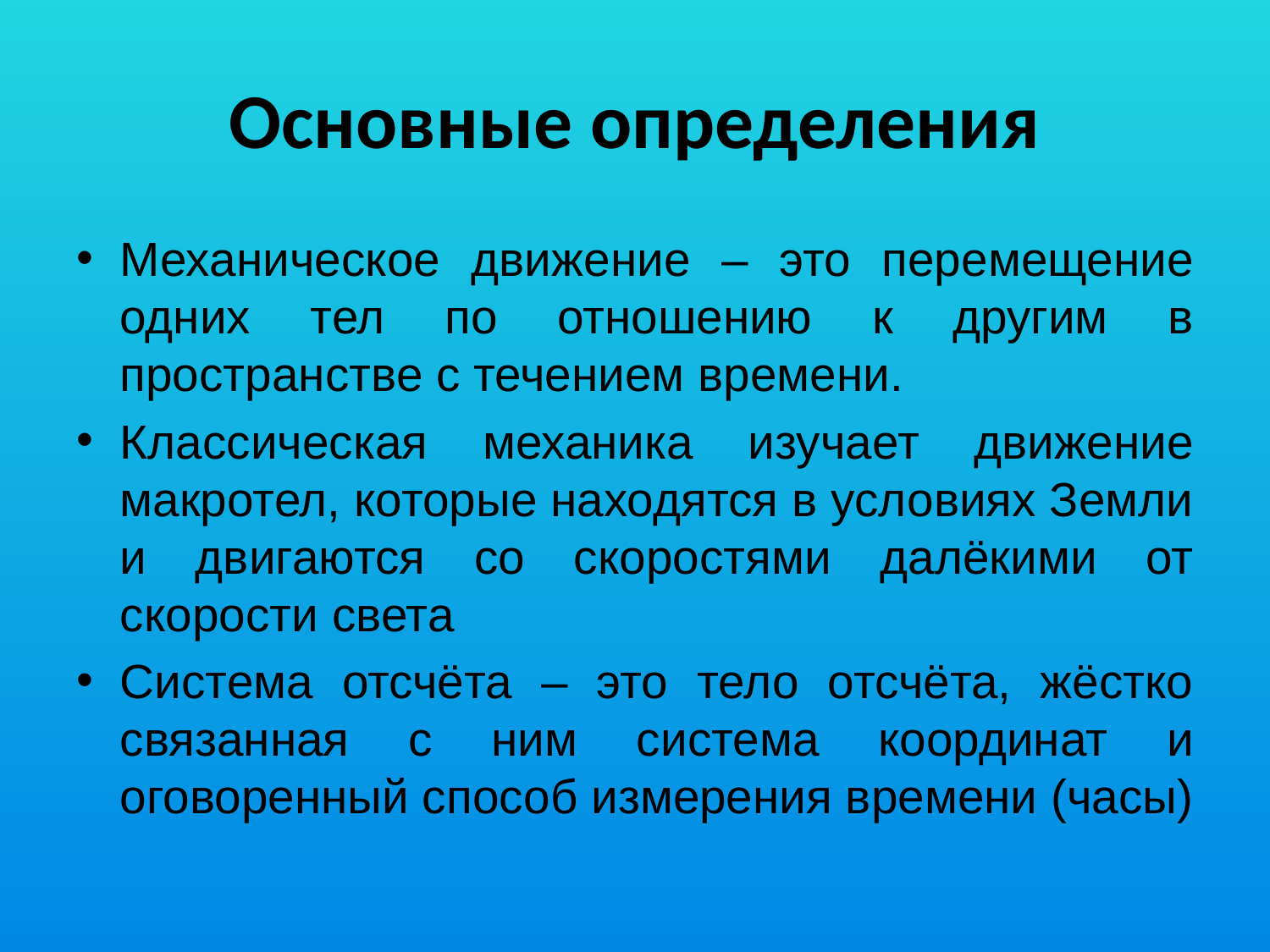

# Основные определения
Механическое движение – это перемещение одних тел по отношению к другим в пространстве с течением времени.
Классическая механика изучает движение макротел, которые находятся в условиях Земли и двигаются со скоростями далёкими от скорости света
Система отсчёта – это тело отсчёта, жёстко связанная с ним система координат и оговоренный способ измерения времени (часы)